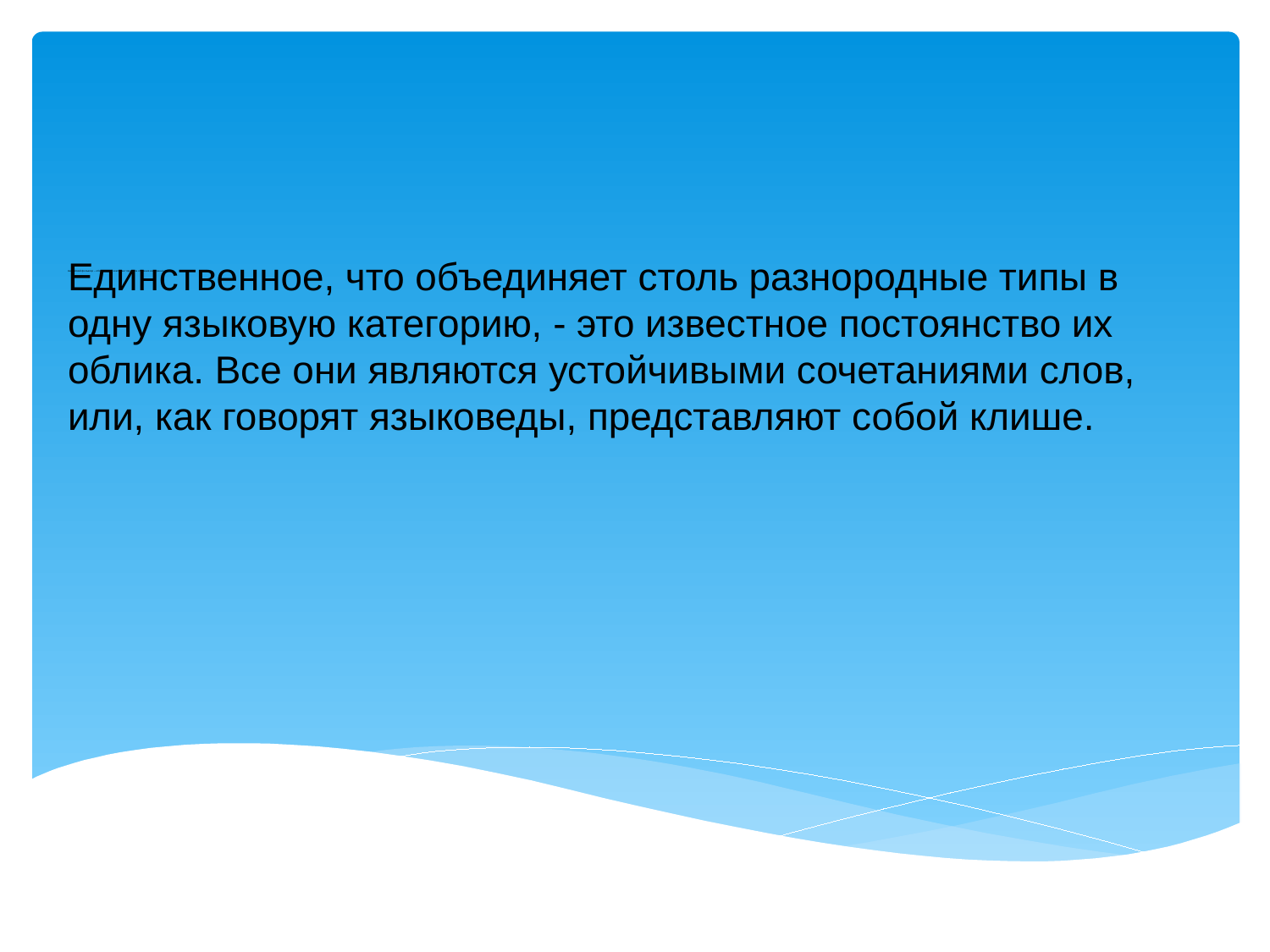

Единственное, что объединяет столь разнородные типы в одну языковую категорию, - это известное постоянство их облика. Все они являются устойчивыми сочетаниями слов, или, как говорят языковеды, представляют собой клише.
# Английский фольклор – обязательный компонент процесса обучения иностранному языку.